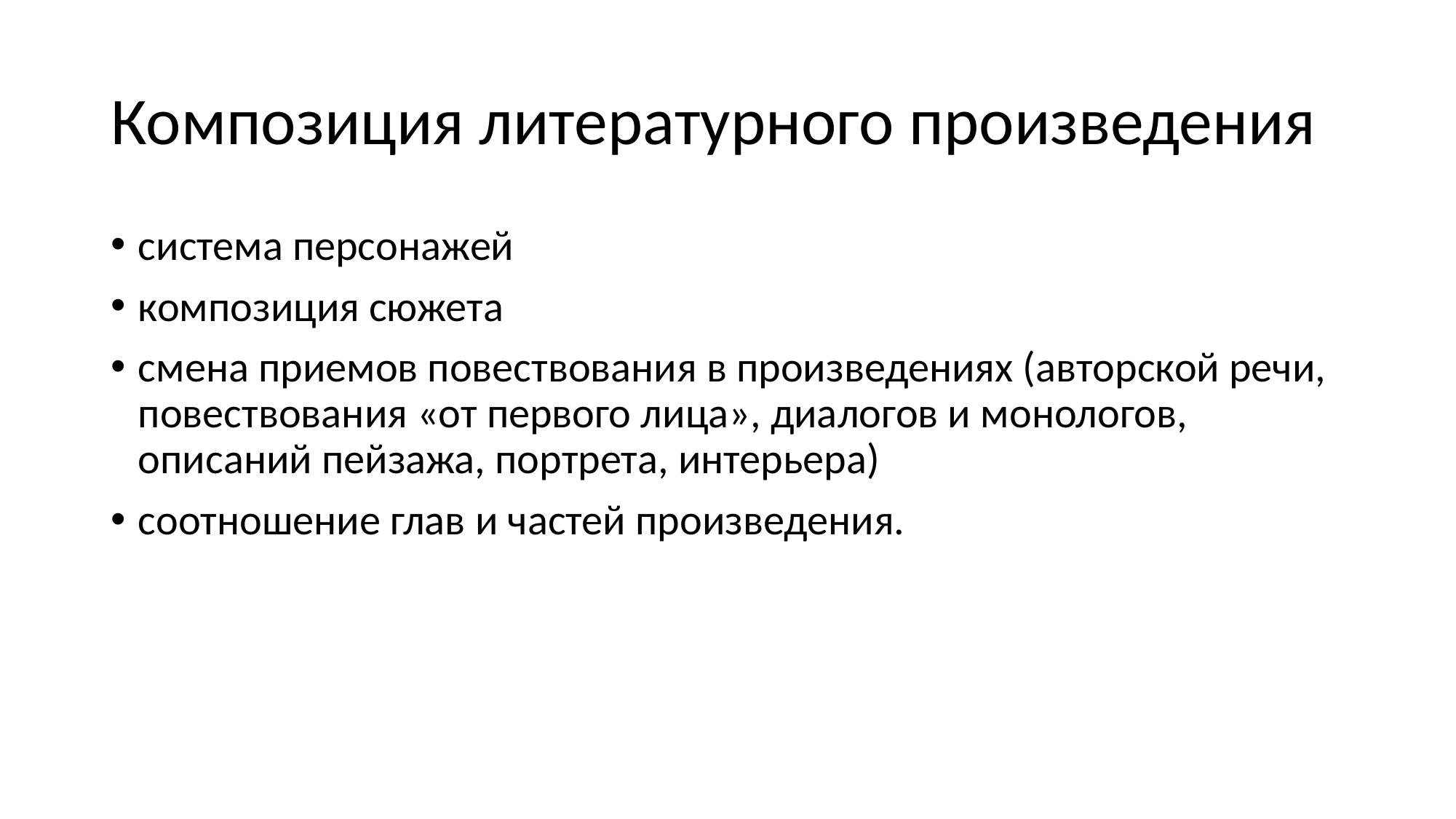

# Композиция литературного произведения
система персонажей
композиция сюжета
смена приемов повествования в произведениях (авторской речи, повествования «от первого лица», диалогов и монологов, описаний пейзажа, портрета, интерьера)
соотношение глав и частей произведения.